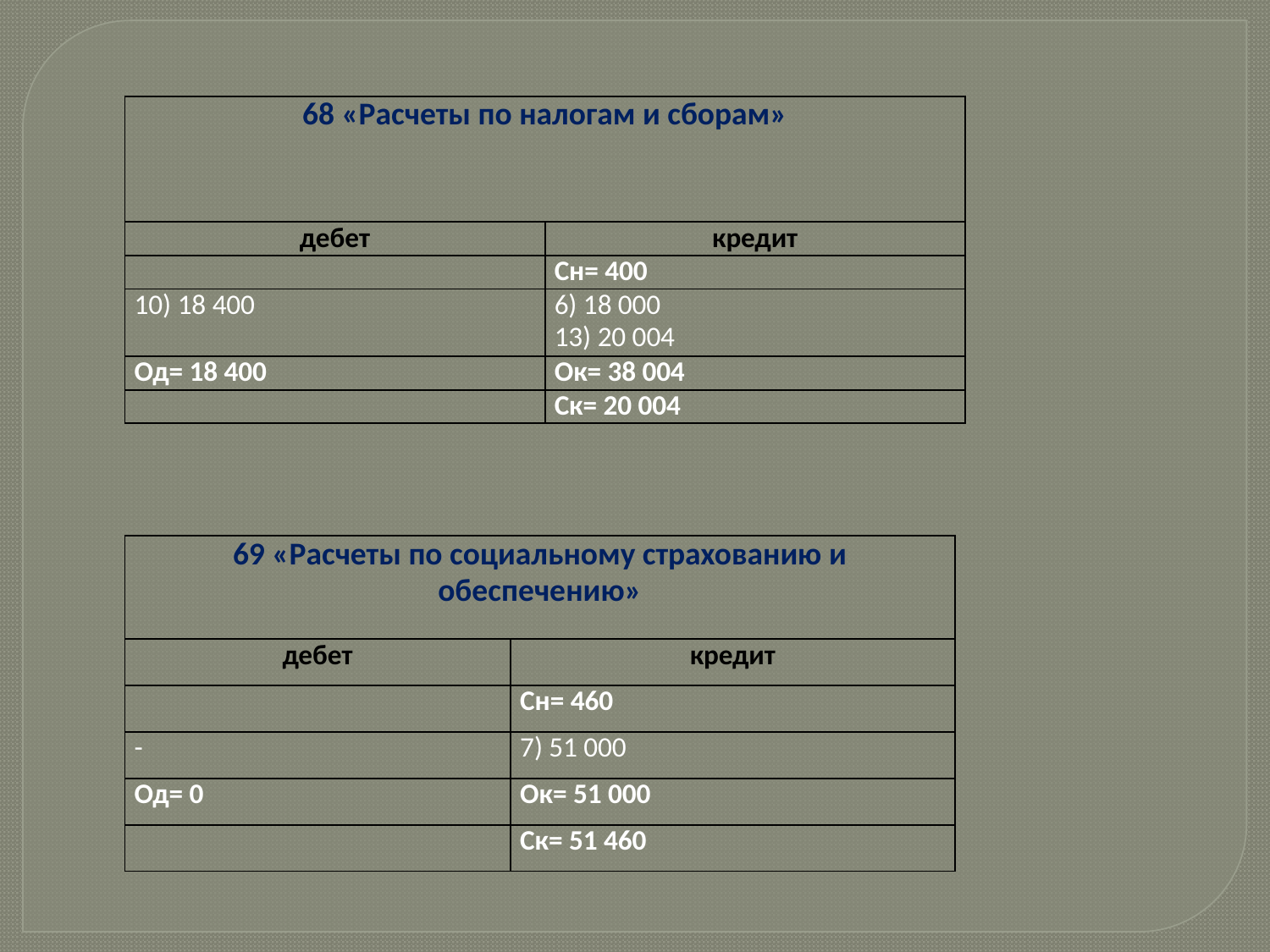

| 68 «Расчеты по налогам и сборам» |  |
| --- | --- |
| дебет | кредит |
|  | Сн= 400 |
| 10) 18 400 | 6) 18 000 13) 20 004 |
| Од= 18 400 | Ок= 38 004 |
|  | Ск= 20 004 |

| 69 «Расчеты по социальному страхованию и обеспечению» |  |
| --- | --- |
| дебет | кредит |
|  | Сн= 460 |
| - | 7) 51 000 |
| Од= 0 | Ок= 51 000 |
|  | Ск= 51 460 |